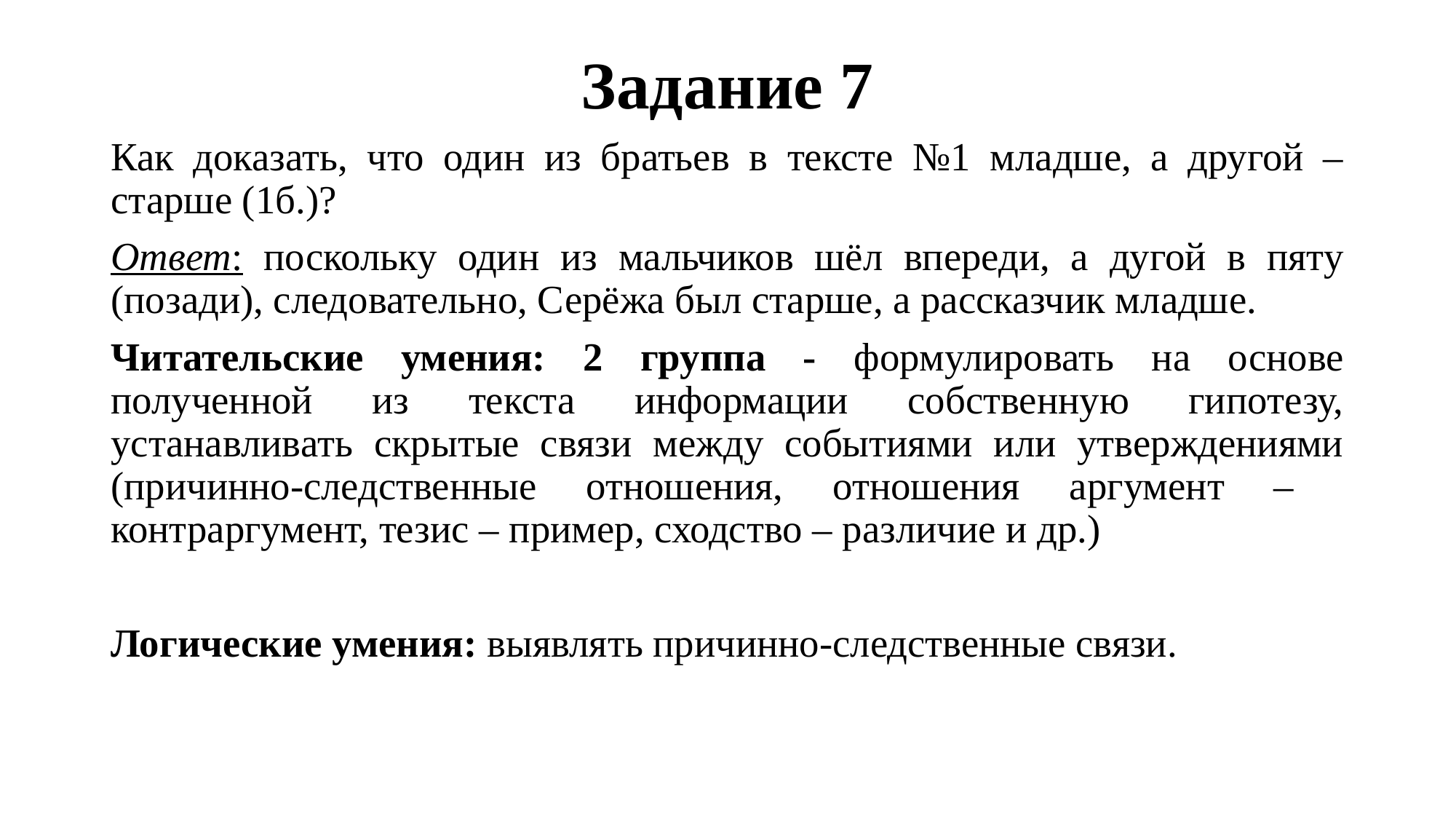

# Задание 7
Как доказать, что один из братьев в тексте №1 младше, а другой – старше (1б.)?
Ответ: поскольку один из мальчиков шёл впереди, а дугой в пяту (позади), следовательно, Серёжа был старше, а рассказчик младше.
Читательские умения: 2 группа - формулировать на основе полученной из текста информации собственную гипотезу, устанавливать скрытые связи между событиями или утверждениями (причинно-следственные отношения, отношения аргумент –  контраргумент, тезис – пример, сходство – различие и др.)

Логические умения: выявлять причинно-следственные связи.